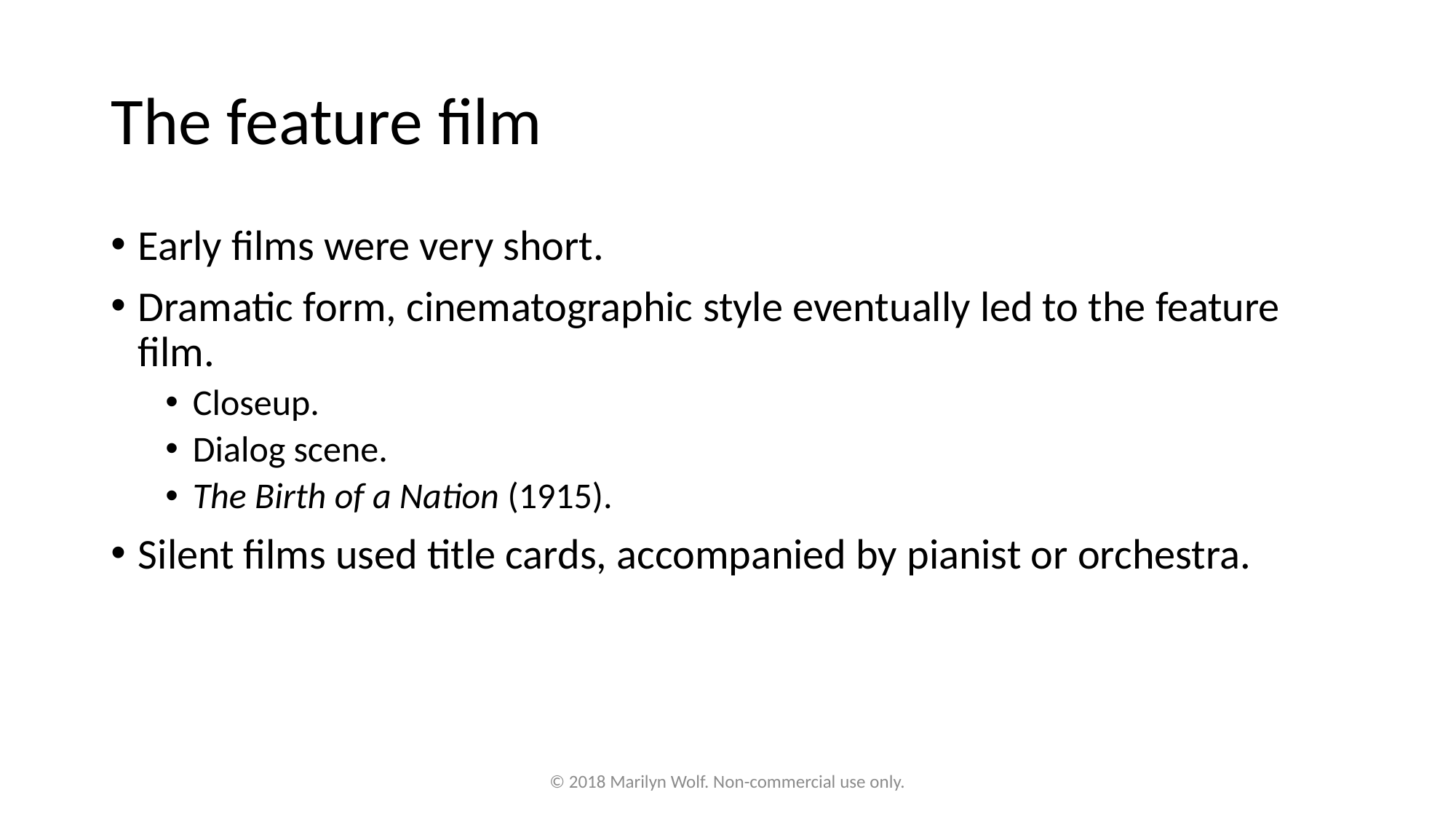

# The feature film
Early films were very short.
Dramatic form, cinematographic style eventually led to the feature film.
Closeup.
Dialog scene.
The Birth of a Nation (1915).
Silent films used title cards, accompanied by pianist or orchestra.
© 2018 Marilyn Wolf. Non-commercial use only.